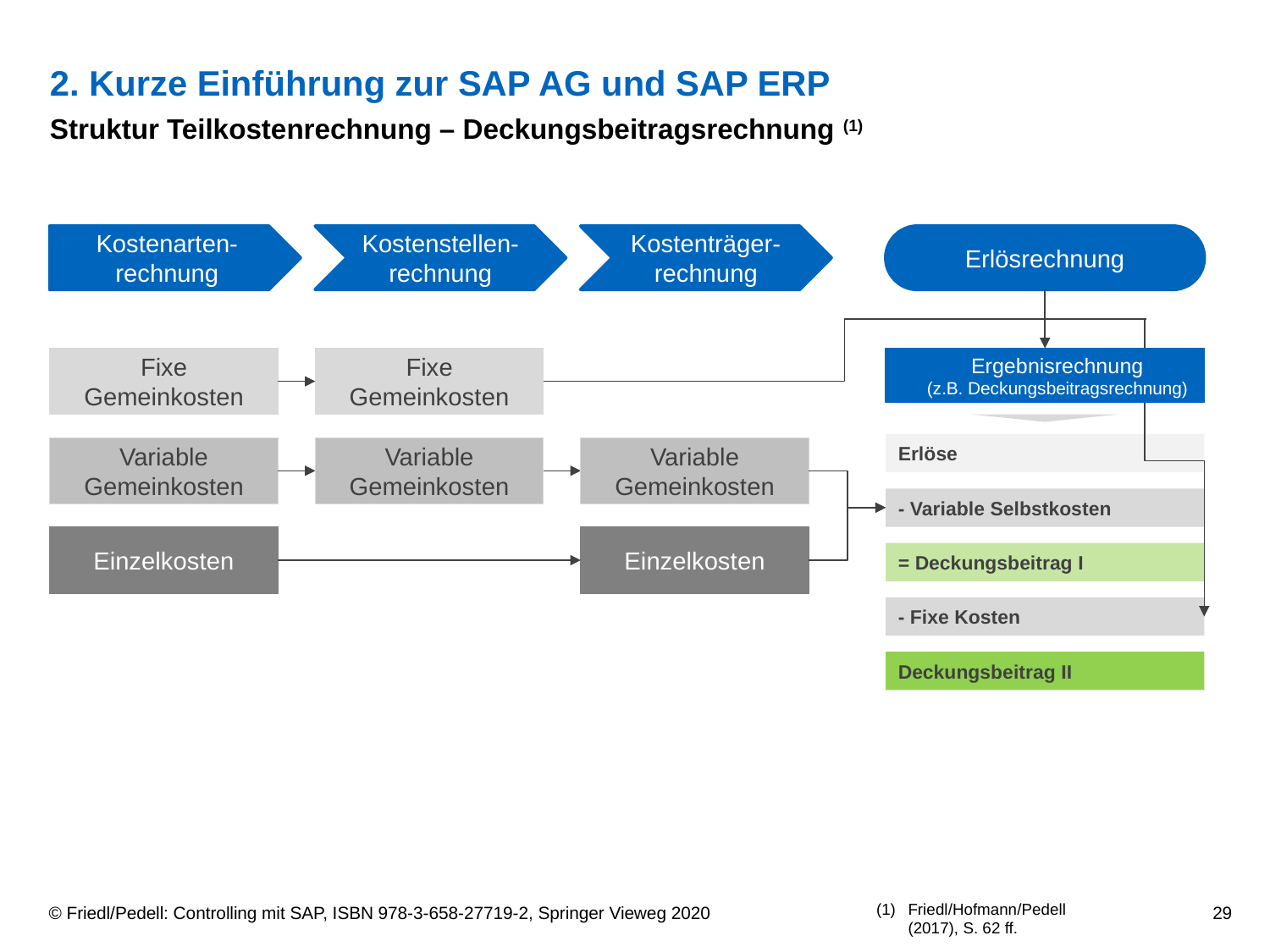

# 2. Kurze Einführung zur SAP AG und SAP ERP
Struktur Teilkostenrechnung – Deckungsbeitragsrechnung (1)
Kostenarten-
rechnung
Kostenstellen-
rechnung
Kostenträger-rechnung
Erlösrechnung

Fixe
Gemeinkosten
Fixe
Gemeinkosten
Ergebnisrechnung
(z.B. Deckungsbeitragsrechnung)

Erlöse
Variable
Gemeinkosten
Variable
Gemeinkosten
Variable
Gemeinkosten
- Variable Selbstkosten
Einzelkosten
Einzelkosten
= Deckungsbeitrag I
- Fixe Kosten
Deckungsbeitrag II
Friedl/Hofmann/Pedell (2017), S. 62 ff.
© Friedl/Pedell: Controlling mit SAP, ISBN 978-3-658-27719-2, Springer Vieweg 2020
29